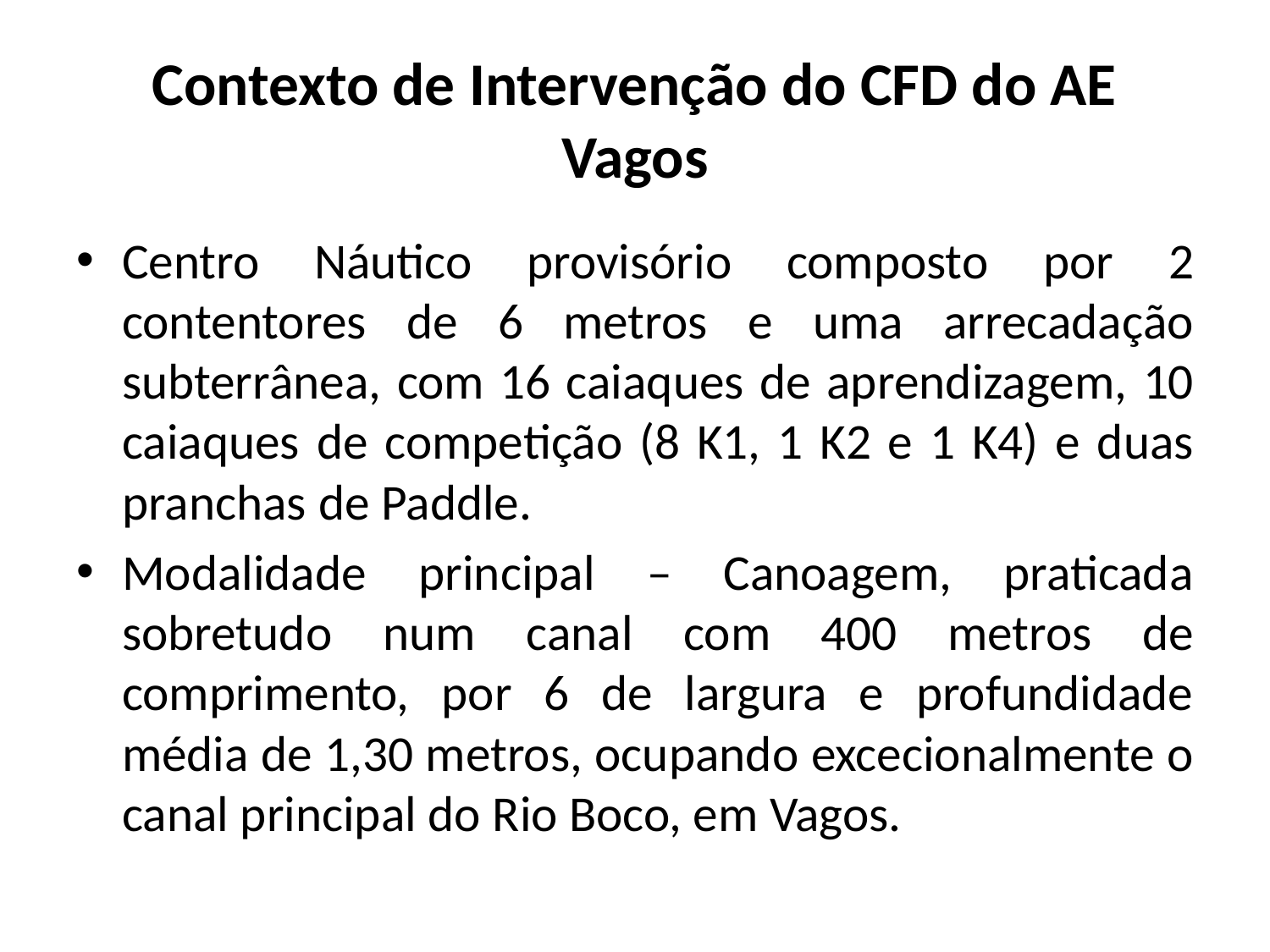

# Contexto de Intervenção do CFD do AE Vagos
Centro Náutico provisório composto por 2 contentores de 6 metros e uma arrecadação subterrânea, com 16 caiaques de aprendizagem, 10 caiaques de competição (8 K1, 1 K2 e 1 K4) e duas pranchas de Paddle.
Modalidade principal – Canoagem, praticada sobretudo num canal com 400 metros de comprimento, por 6 de largura e profundidade média de 1,30 metros, ocupando excecionalmente o canal principal do Rio Boco, em Vagos.